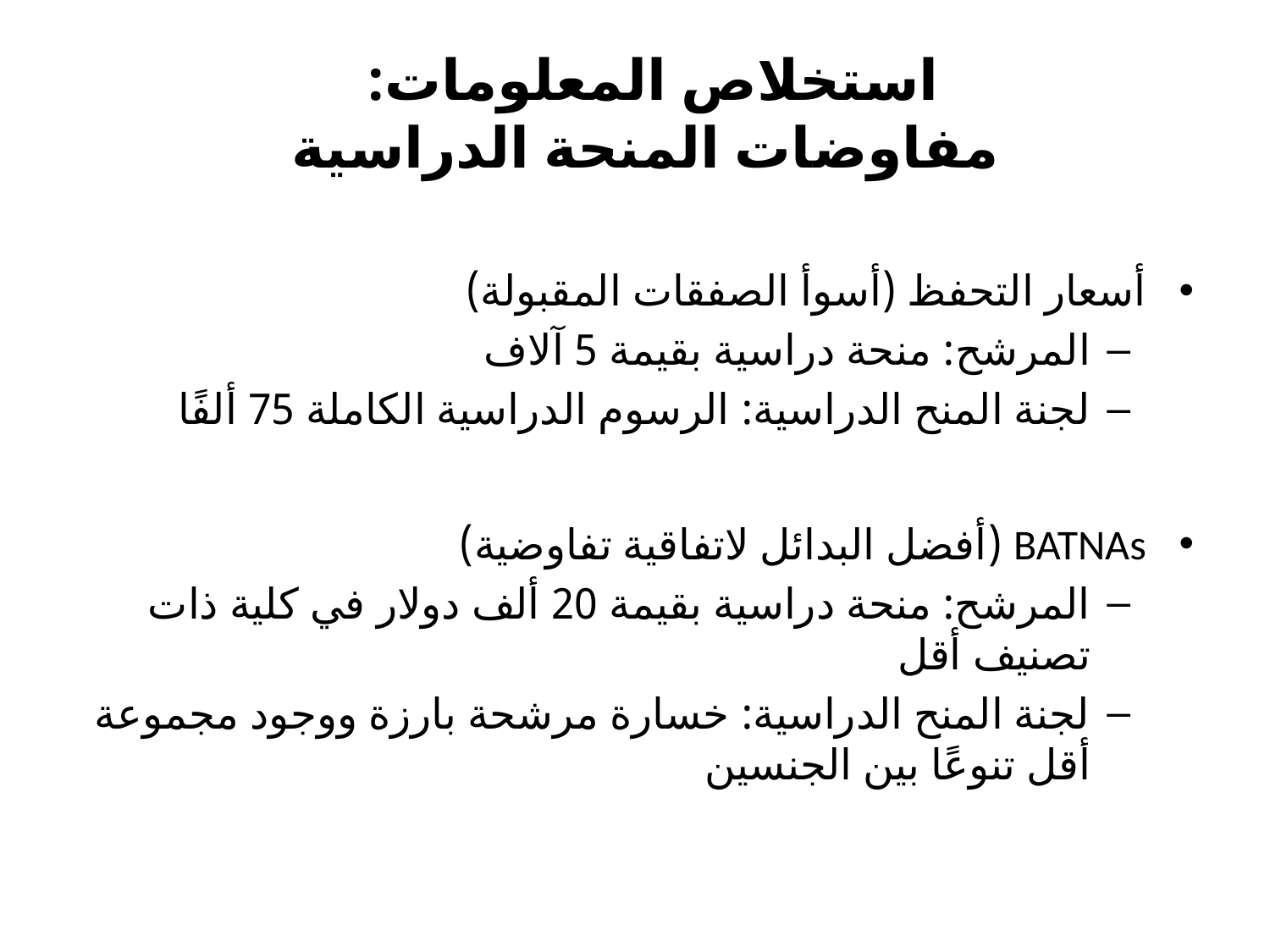

استخلاص المعلومات:
مفاوضات المنحة الدراسية

أسعار التحفظ (أسوأ الصفقات المقبولة)
المرشح: منحة دراسية بقيمة 5 آلاف
لجنة المنح الدراسية: الرسوم الدراسية الكاملة 75 ألفًا

BATNAs (أفضل البدائل لاتفاقية تفاوضية)
المرشح: منحة دراسية بقيمة 20 ألف دولار في كلية ذات تصنيف أقل
لجنة المنح الدراسية: خسارة مرشحة بارزة ووجود مجموعة أقل تنوعًا بين الجنسين